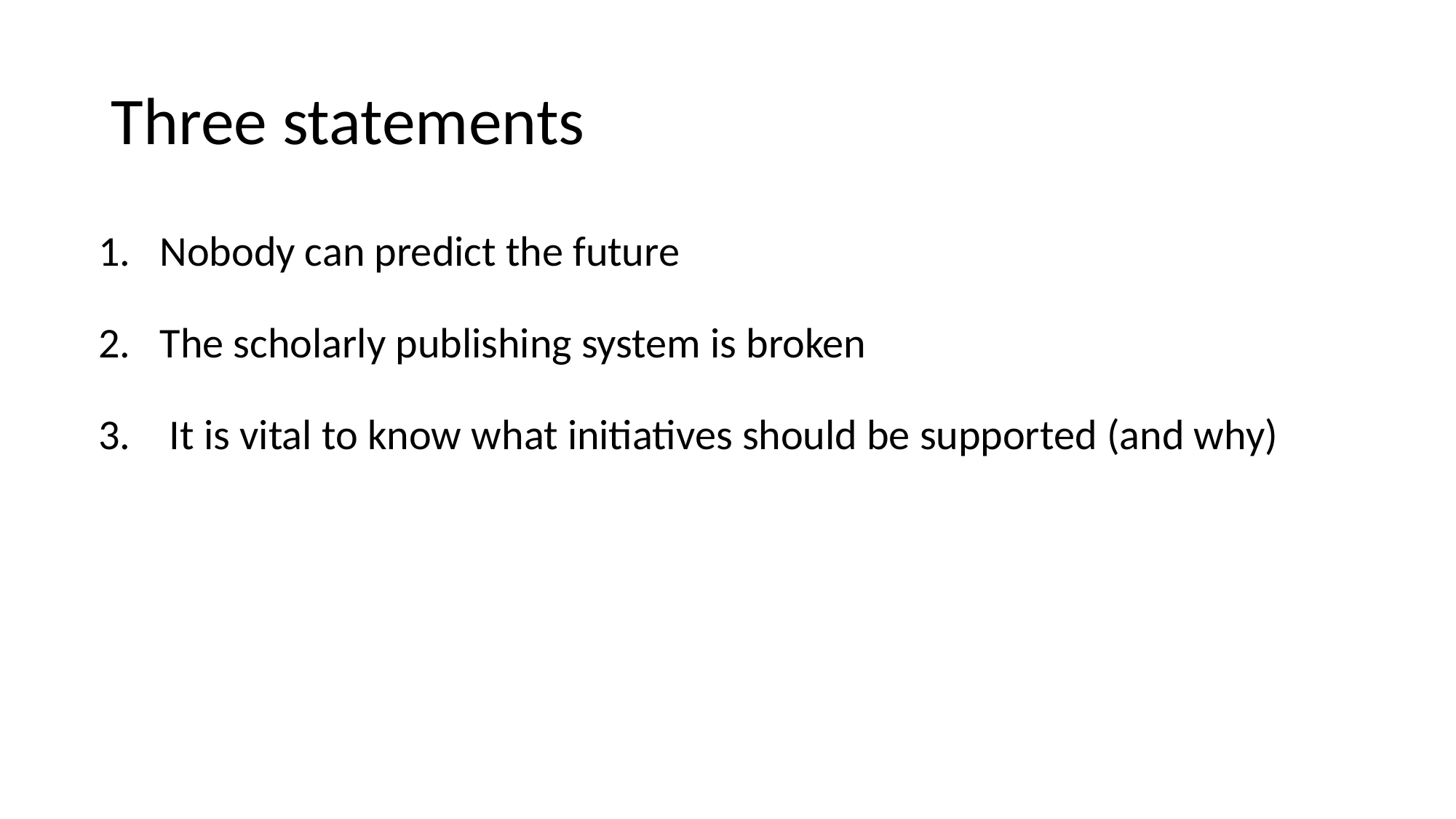

# Three statements
Nobody can predict the future

The scholarly publishing system is broken

 It is vital to know what initiatives should be supported (and why)